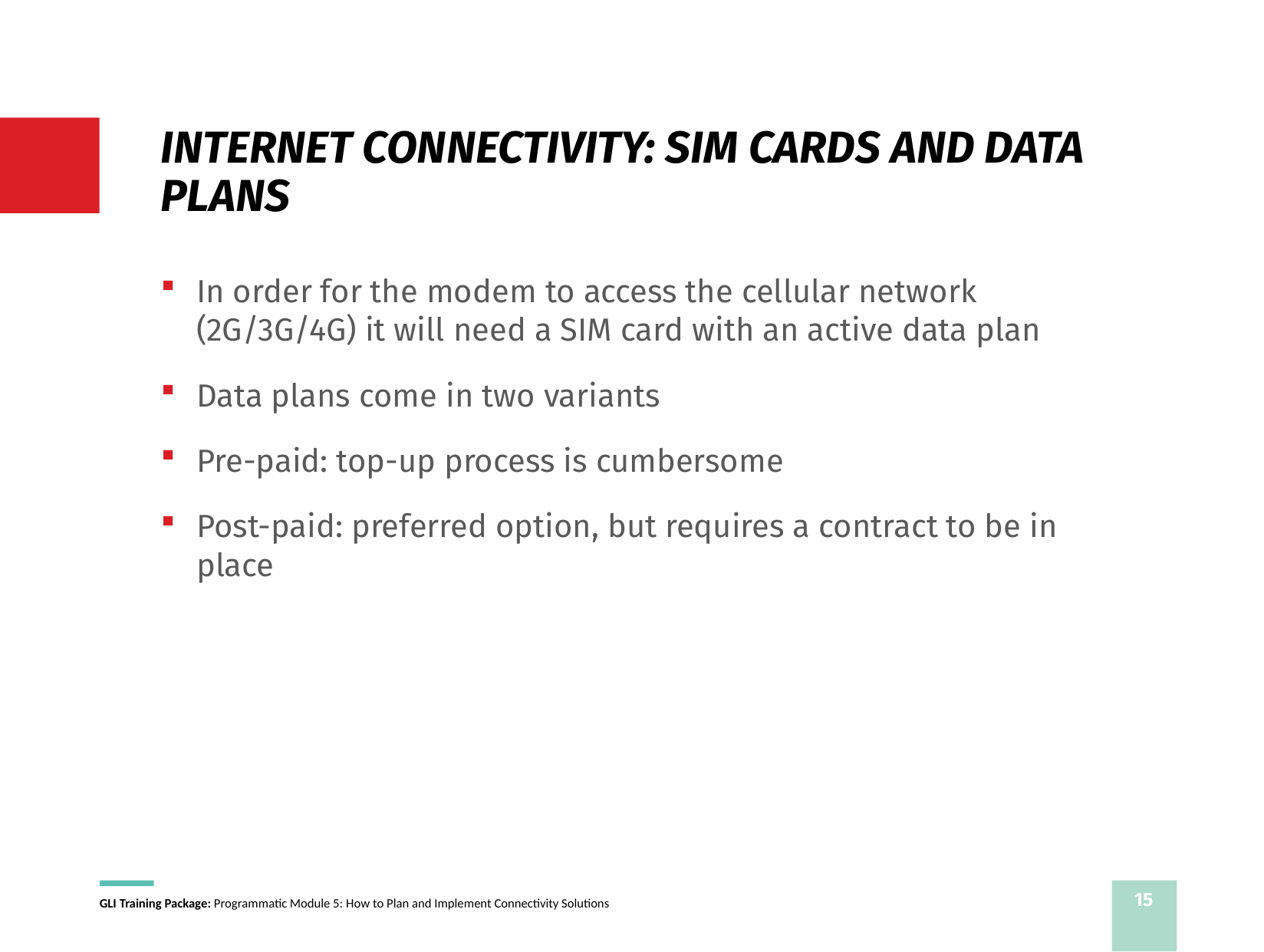

# INTERNET CONNECTIVITY: SIM CARDS AND DATA PLANS
In order for the modem to access the cellular network (2G/3G/4G) it will need a SIM card with an active data plan
Data plans come in two variants
Pre-paid: top-up process is cumbersome
Post-paid: preferred option, but requires a contract to be in place